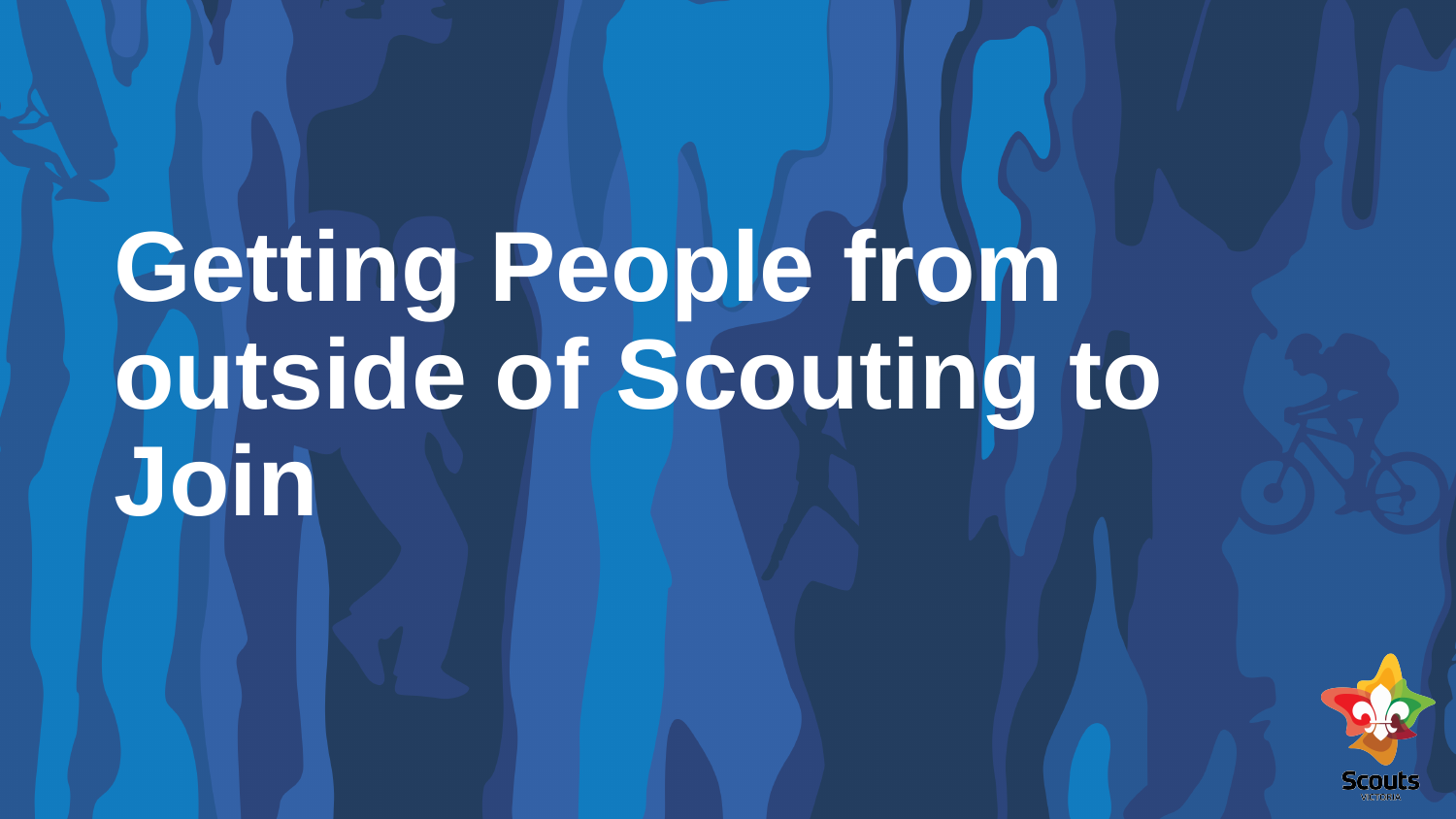

# Getting People from outside of Scouting to Join